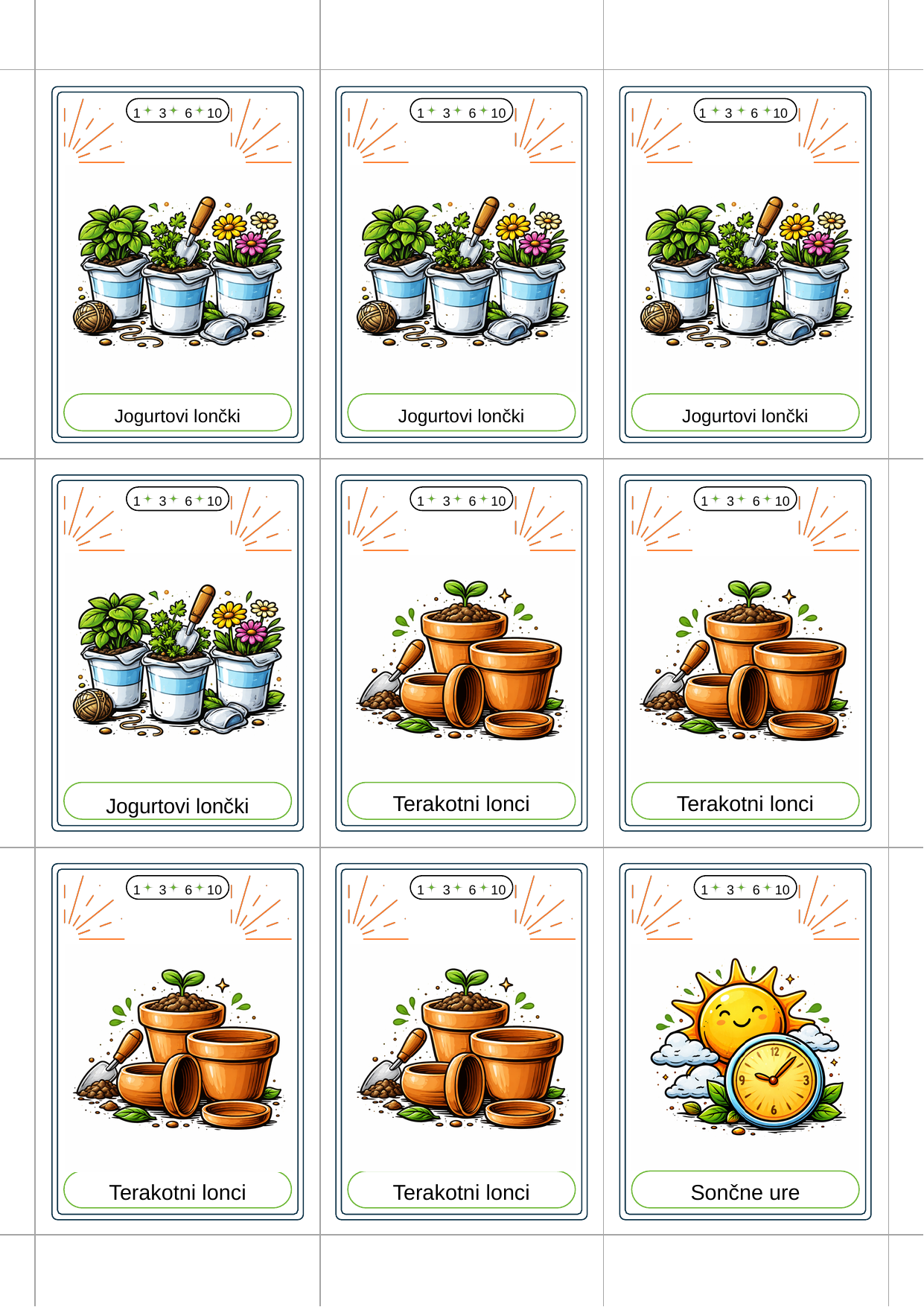

1     3     6    10

1     3     6    10

1     3     6    10

Jogurtovi lončki
Jogurtovi lončki
Jogurtovi lončki

1     3     6    10

1     3     6    10

1     3     6    10

Terakotni lonci
Terakotni lonci
Jogurtovi lončki

1     3     6    10

1     3     6    10

1     3     6    10

Terakotni lonci
Terakotni lonci
Sončne ure